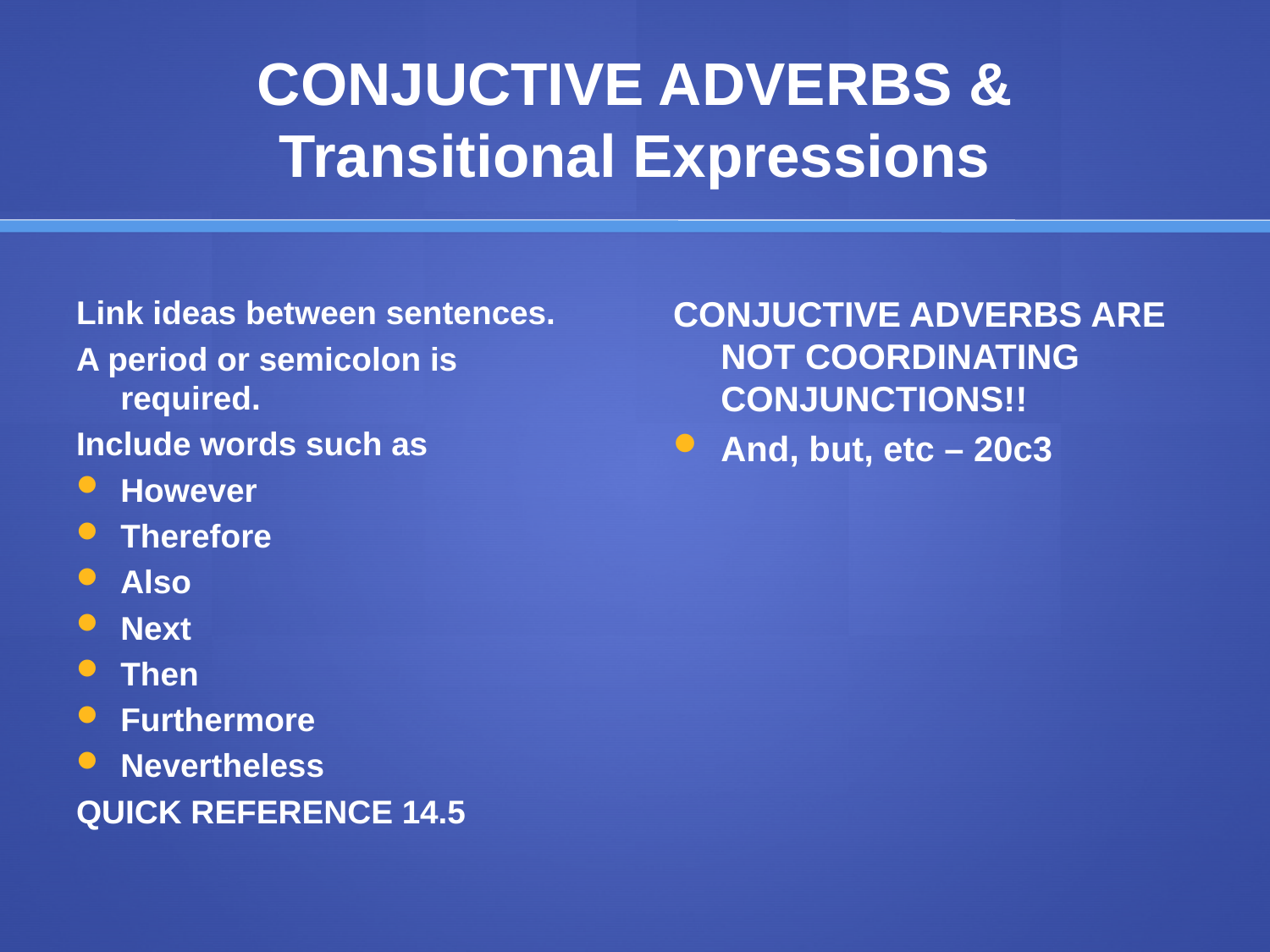

# CONJUCTIVE ADVERBS & Transitional Expressions
Link ideas between sentences.
A period or semicolon is required.
Include words such as
However
Therefore
Also
Next
Then
Furthermore
Nevertheless
QUICK REFERENCE 14.5

CONJUCTIVE ADVERBS ARE NOT COORDINATING CONJUNCTIONS!!
And, but, etc – 20c3